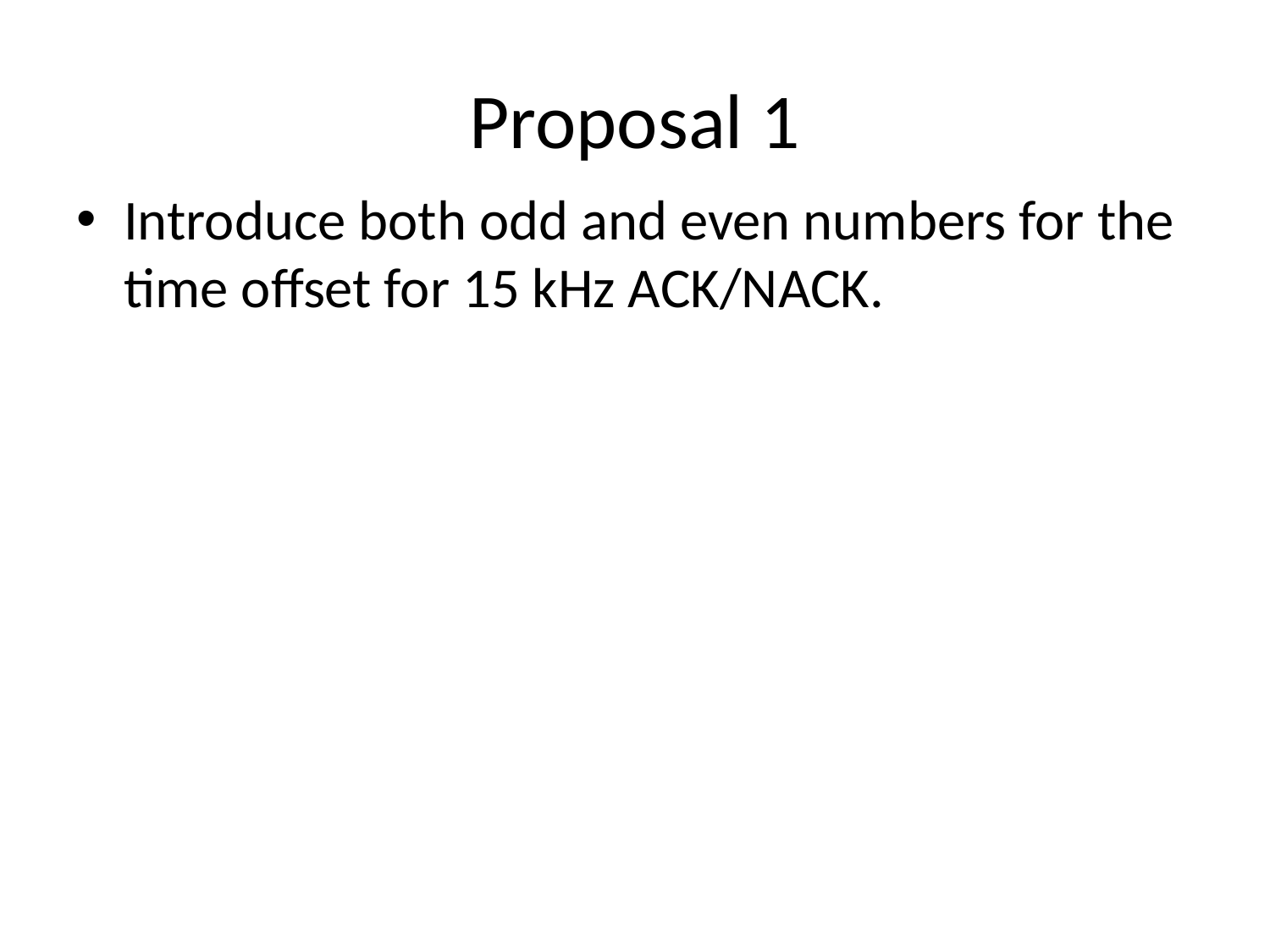

# Proposal 1
Introduce both odd and even numbers for the time offset for 15 kHz ACK/NACK.